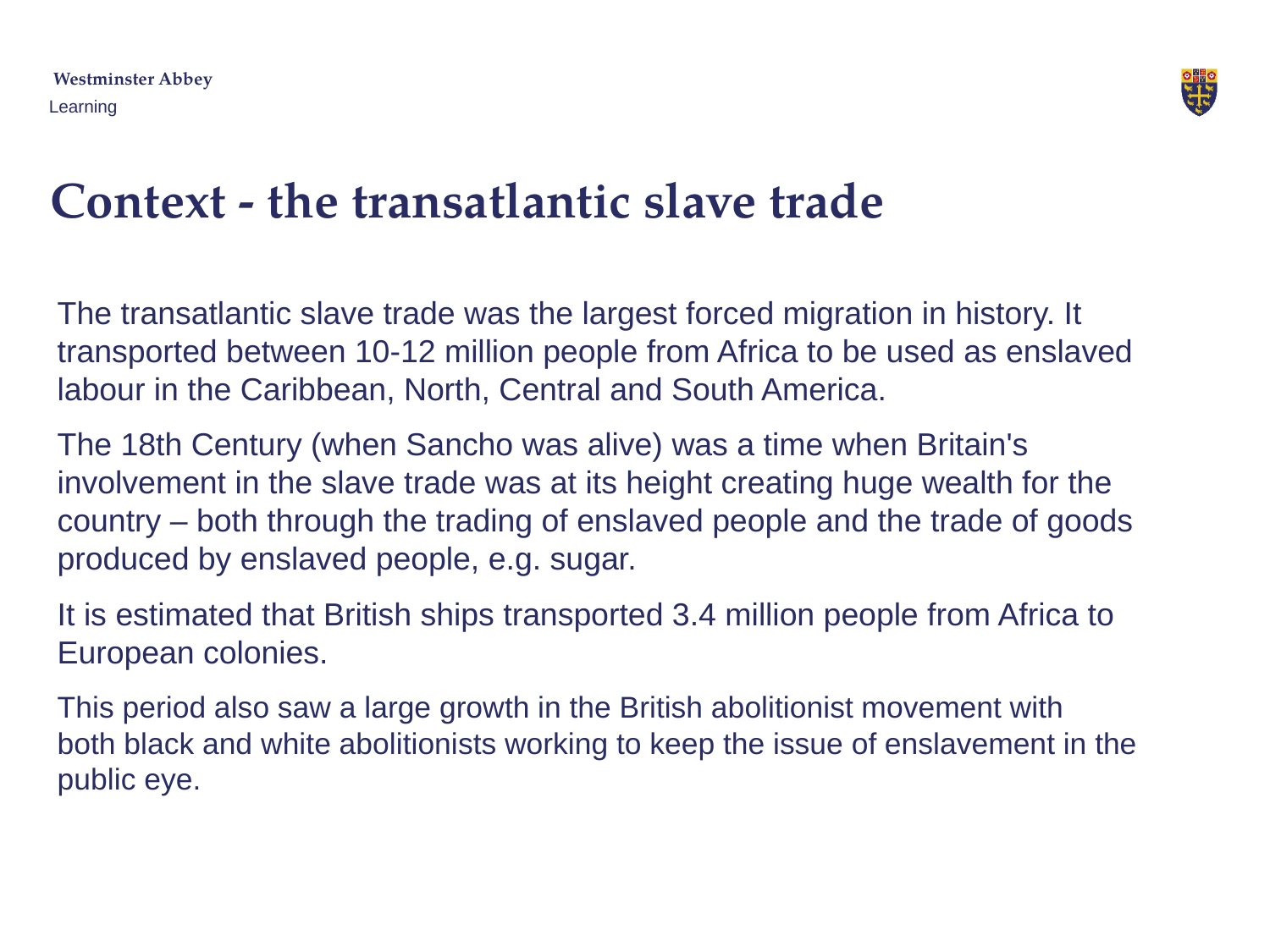

Learning
# Context - the transatlantic slave trade
The transatlantic slave trade was the largest forced migration in history. It transported between 10-12 million people from Africa to be used as enslaved labour in the Caribbean, North, Central and South America​.
The 18th Century (when Sancho was alive) was a time when Britain's involvement in the slave trade was at its height creating huge wealth for the country – both through the trading of enslaved people and the trade of goods produced by enslaved people, e.g. sugar​.
It is estimated that British ships transported 3.4 million people from Africa to European colonies.
This period also saw a large growth in the British abolitionist movement with both black and white abolitionists working to keep the issue of enslavement in the public eye.